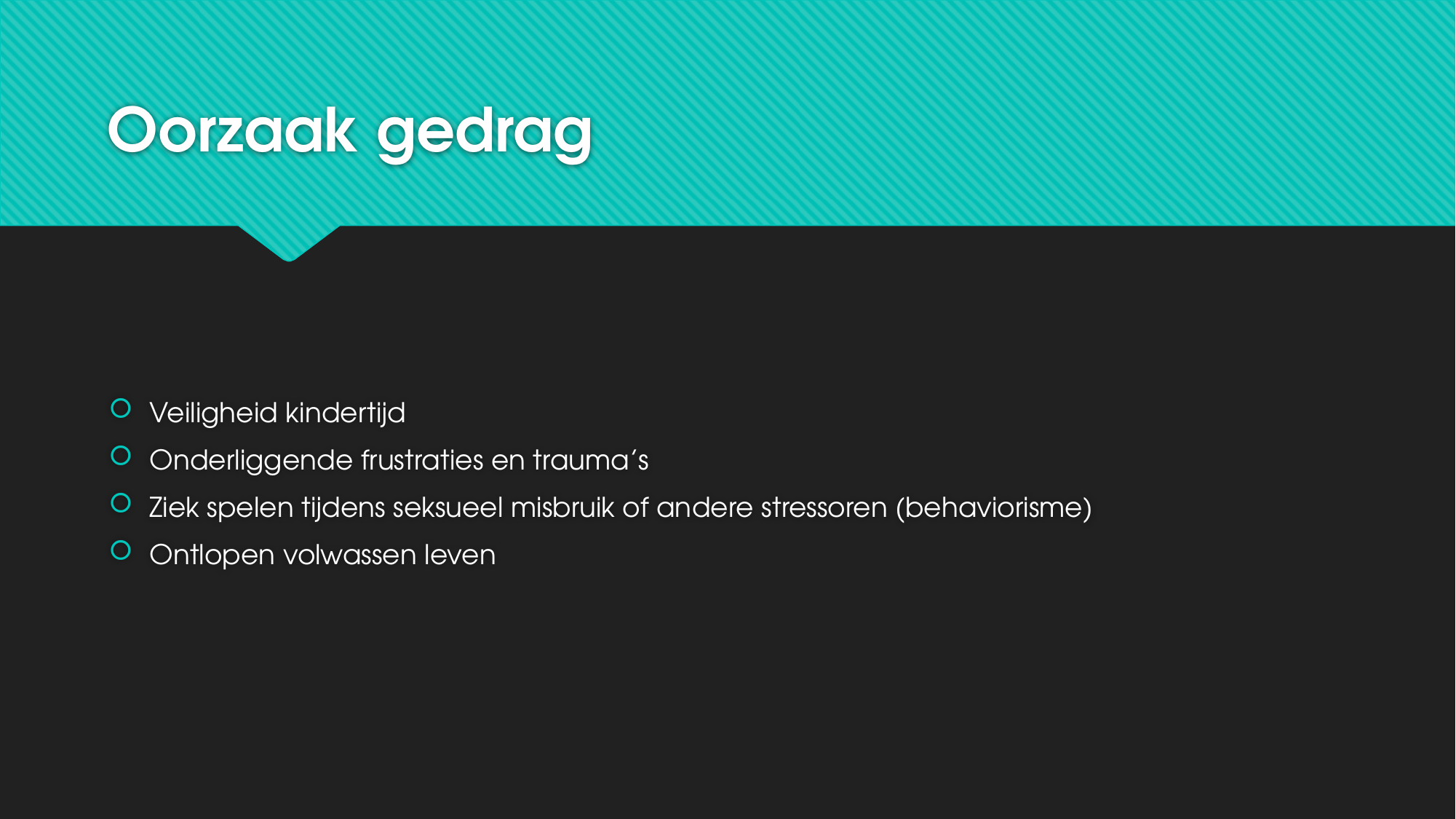

# Oorzaak gedrag
Veiligheid kindertijd
Onderliggende frustraties en trauma’s
Ziek spelen tijdens seksueel misbruik of andere stressoren (behaviorisme)
Ontlopen volwassen leven